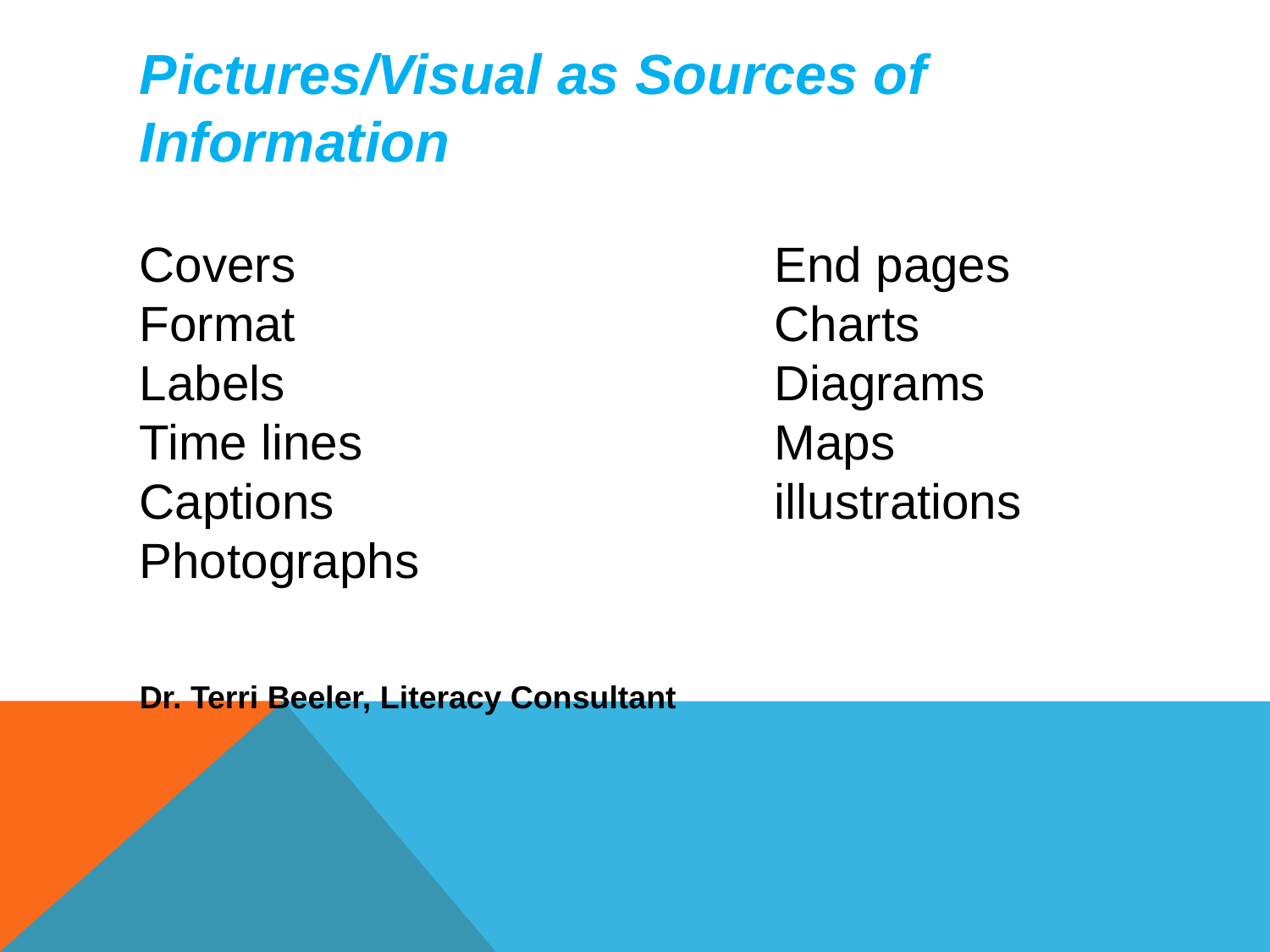

Pictures/Visual as Sources of Information

Covers				End pages
Format				Charts
Labels				Diagrams
Time lines				Maps
Captions 				illustrations Photographs

Dr. Terri Beeler, Literacy Consultant